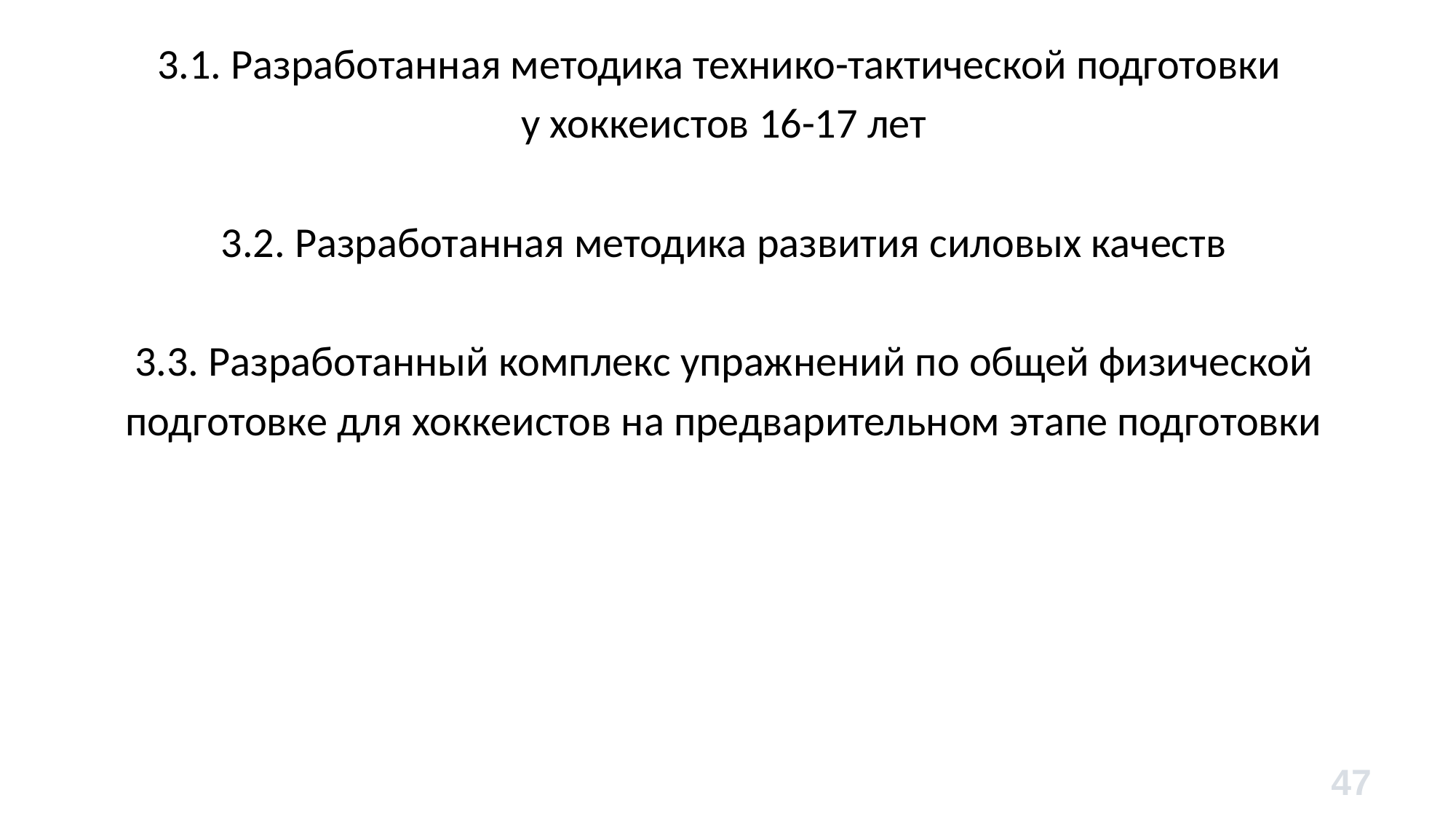

3.1. Разработанная методика технико-тактической подготовки
у хоккеистов 16-17 лет

3.2. Разработанная методика развития силовых качеств

3.3. Разработанный комплекс упражнений по общей физической
подготовке для хоккеистов на предварительном этапе подготовки

47